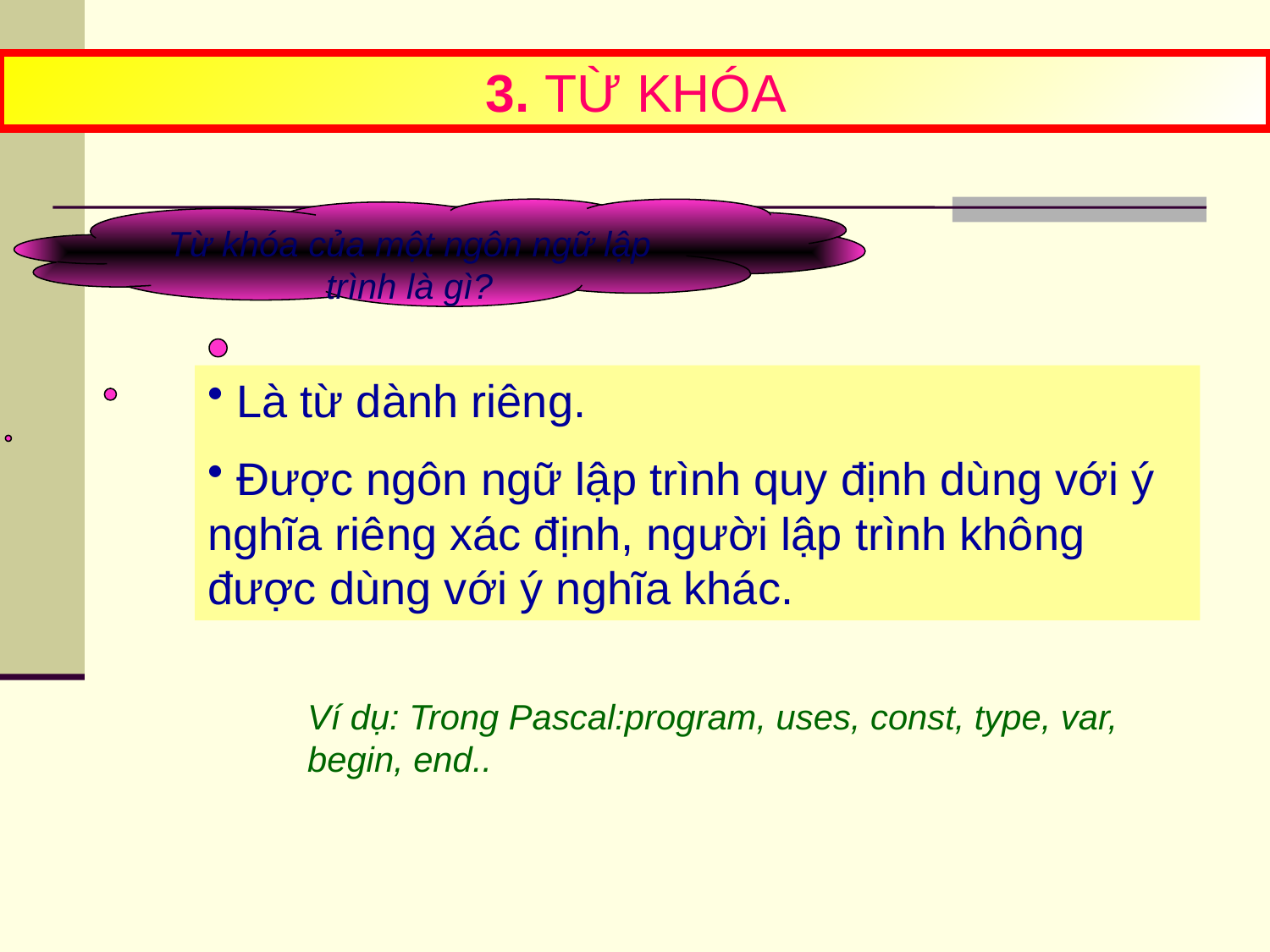

3. TỪ KHÓA
Từ khóa của một ngôn ngữ lập trình là gì?
 Là từ dành riêng.
 Được ngôn ngữ lập trình quy định dùng với ý nghĩa riêng xác định, người lập trình không được dùng với ý nghĩa khác.
Ví dụ: Trong Pascal:program, uses, const, type, var, begin, end..